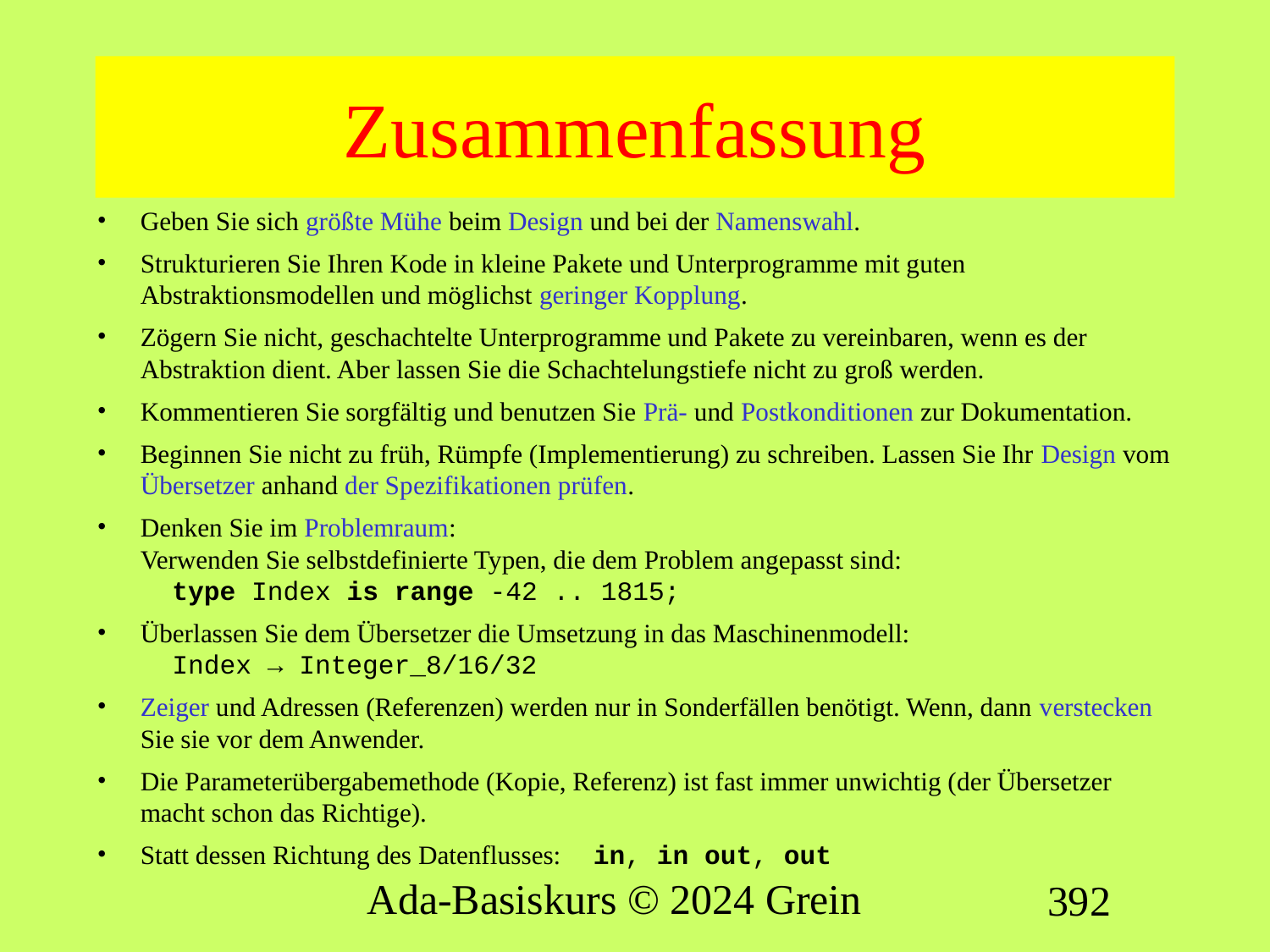

# Zusammenfassung
Geben Sie sich größte Mühe beim Design und bei der Namenswahl.
Strukturieren Sie Ihren Kode in kleine Pakete und Unterprogramme mit guten Abstraktionsmodellen und möglichst geringer Kopplung.
Zögern Sie nicht, geschachtelte Unterprogramme und Pakete zu vereinbaren, wenn es der Abstraktion dient. Aber lassen Sie die Schachtelungstiefe nicht zu groß werden.
Kommentieren Sie sorgfältig und benutzen Sie Prä- und Postkonditionen zur Dokumentation.
Beginnen Sie nicht zu früh, Rümpfe (Implementierung) zu schreiben. Lassen Sie Ihr Design vom Übersetzer anhand der Spezifikationen prüfen.
Denken Sie im Problemraum:
Verwenden Sie selbstdefinierte Typen, die dem Problem angepasst sind:
  type Index is range -42 .. 1815;
Überlassen Sie dem Übersetzer die Umsetzung in das Maschinenmodell:
  Index → Integer_8/16/32
Zeiger und Adressen (Referenzen) werden nur in Sonderfällen benötigt. Wenn, dann verstecken Sie sie vor dem Anwender.
Die Parameterübergabemethode (Kopie, Referenz) ist fast immer unwichtig (der Übersetzer macht schon das Richtige).
Statt dessen Richtung des Datenflusses:  in, in out, out
Ada-Basiskurs © 2024 Grein
392